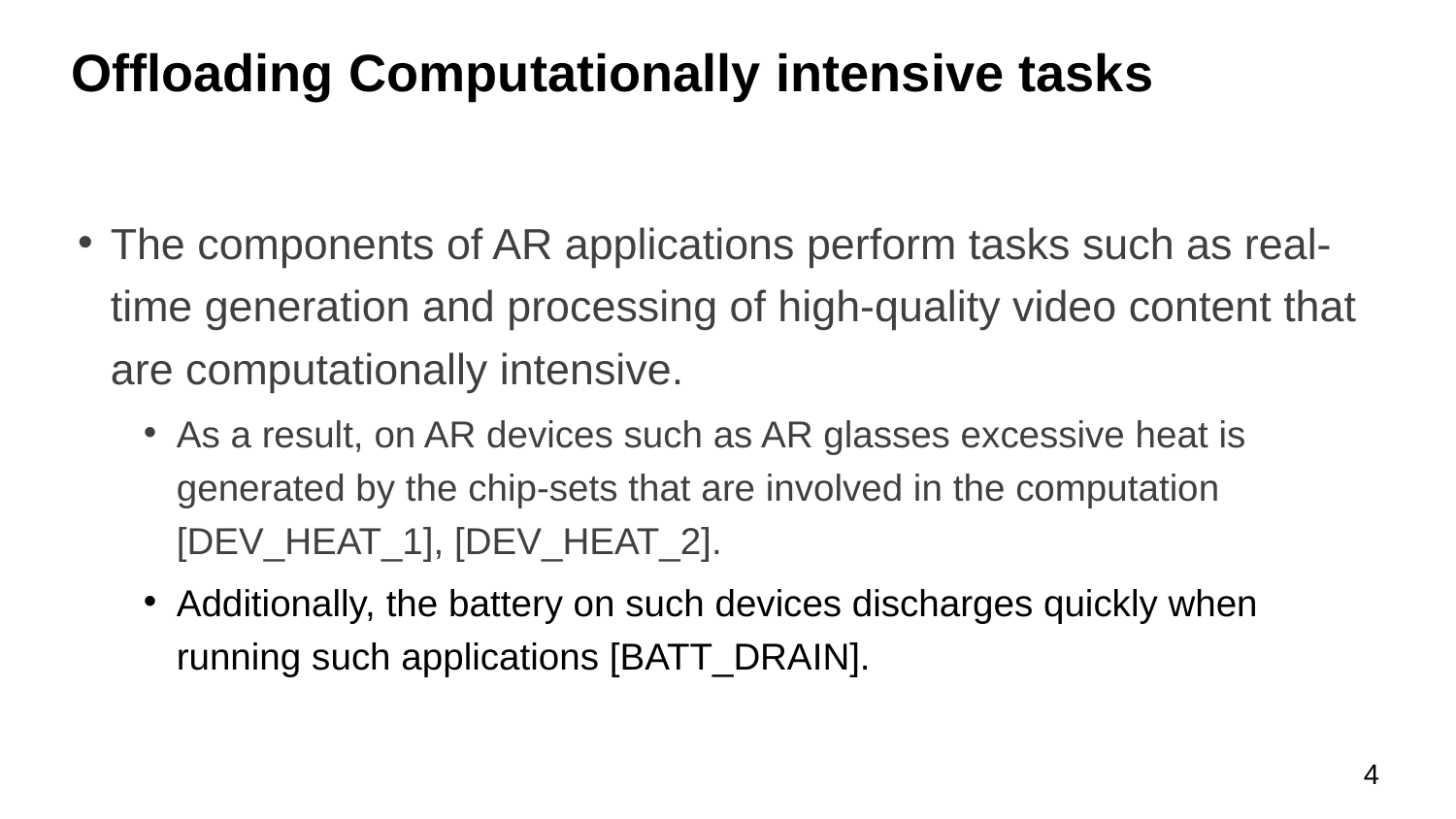

# Offloading Computationally intensive tasks
The components of AR applications perform tasks such as real-time generation and processing of high-quality video content that are computationally intensive.
As a result, on AR devices such as AR glasses excessive heat is  generated by the chip-sets that are involved in the computation [DEV_HEAT_1], [DEV_HEAT_2].
Additionally, the battery on such devices discharges quickly when running such applications [BATT_DRAIN].

4